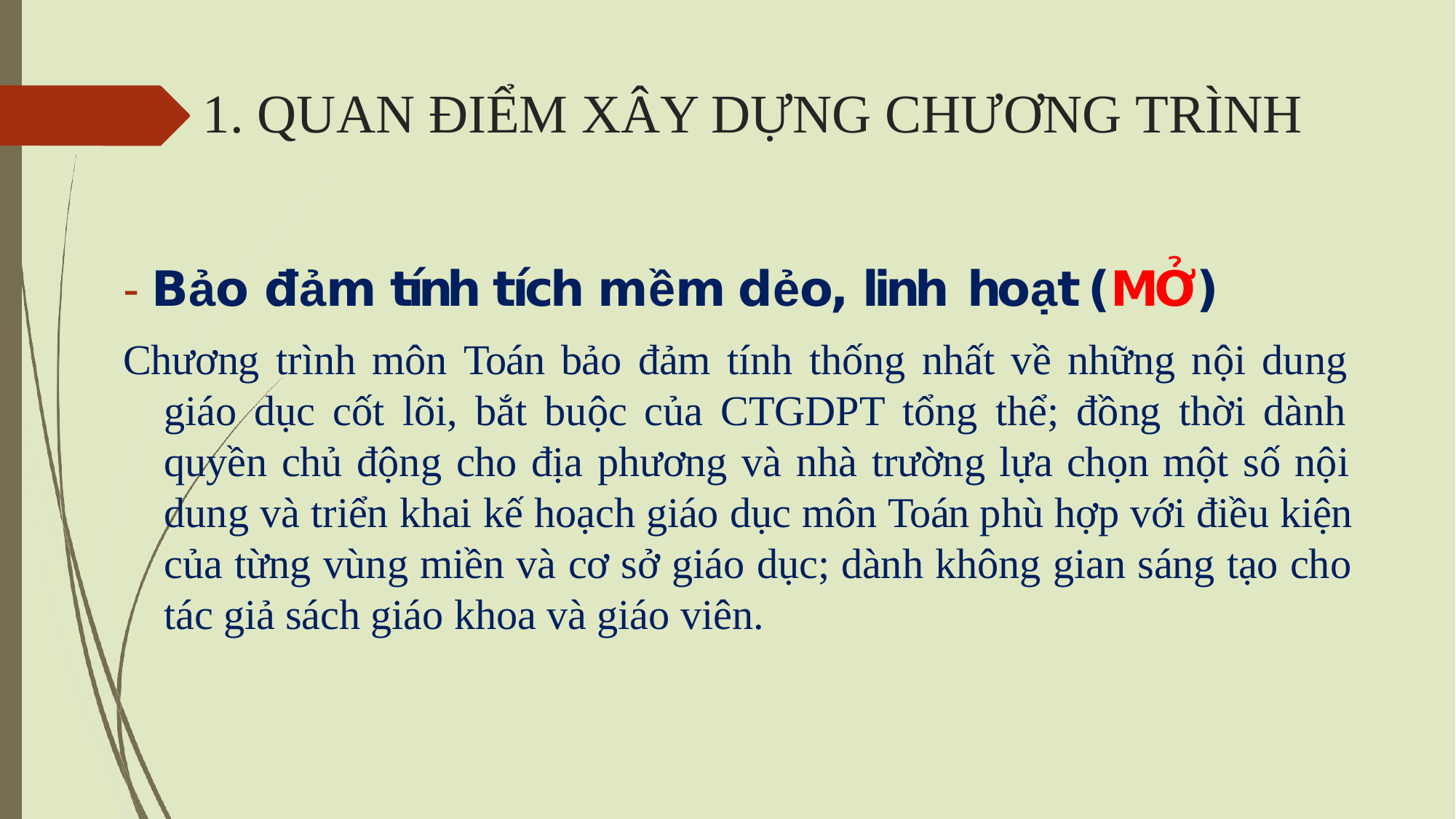

# 1. QUAN ĐIỂM XÂY DỰNG CHƯƠNG TRÌNH

- Bảo đảm tính tích mềm dẻo, linh hoạt (MỞ)
Chương trình môn Toán bảo đảm tính thống nhất về những nội dung  giáo dục cốt lõi, bắt buộc của CTGDPT tổng thể; đồng thời dành  quyền chủ động cho địa phương và nhà trường lựa chọn một số nội  dung và triển khai kế hoạch giáo dục môn Toán phù hợp với điều kiện  của từng vùng miền và cơ sở giáo dục; dành không gian sáng tạo cho  tác giả sách giáo khoa và giáo viên.